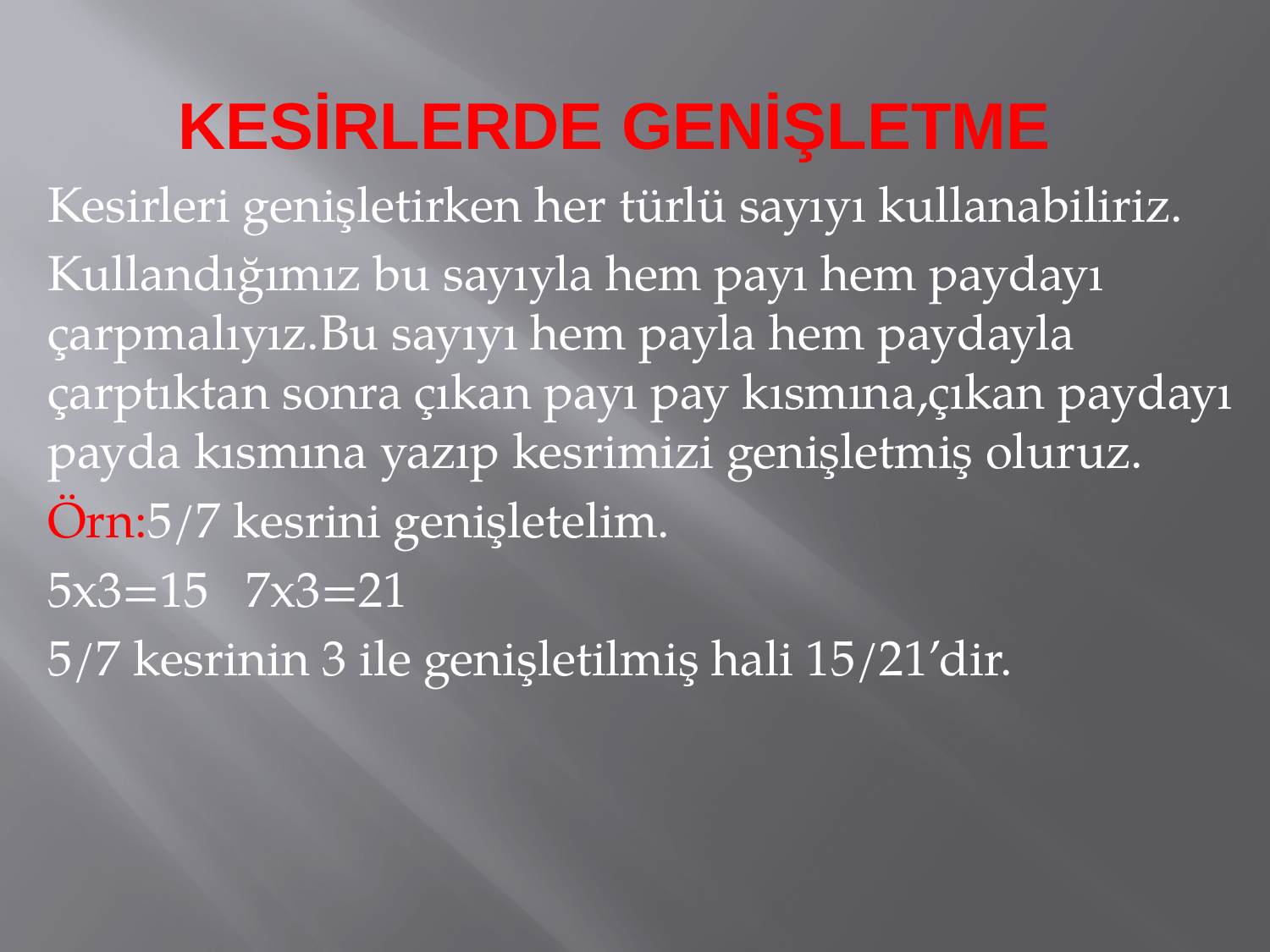

# KESİRLERDE GENİŞLETME
Kesirleri genişletirken her türlü sayıyı kullanabiliriz.
Kullandığımız bu sayıyla hem payı hem paydayı çarpmalıyız.Bu sayıyı hem payla hem paydayla çarptıktan sonra çıkan payı pay kısmına,çıkan paydayı payda kısmına yazıp kesrimizi genişletmiş oluruz.
Örn:5/7 kesrini genişletelim.
5x3=15   7x3=21
5/7 kesrinin 3 ile genişletilmiş hali 15/21’dir.